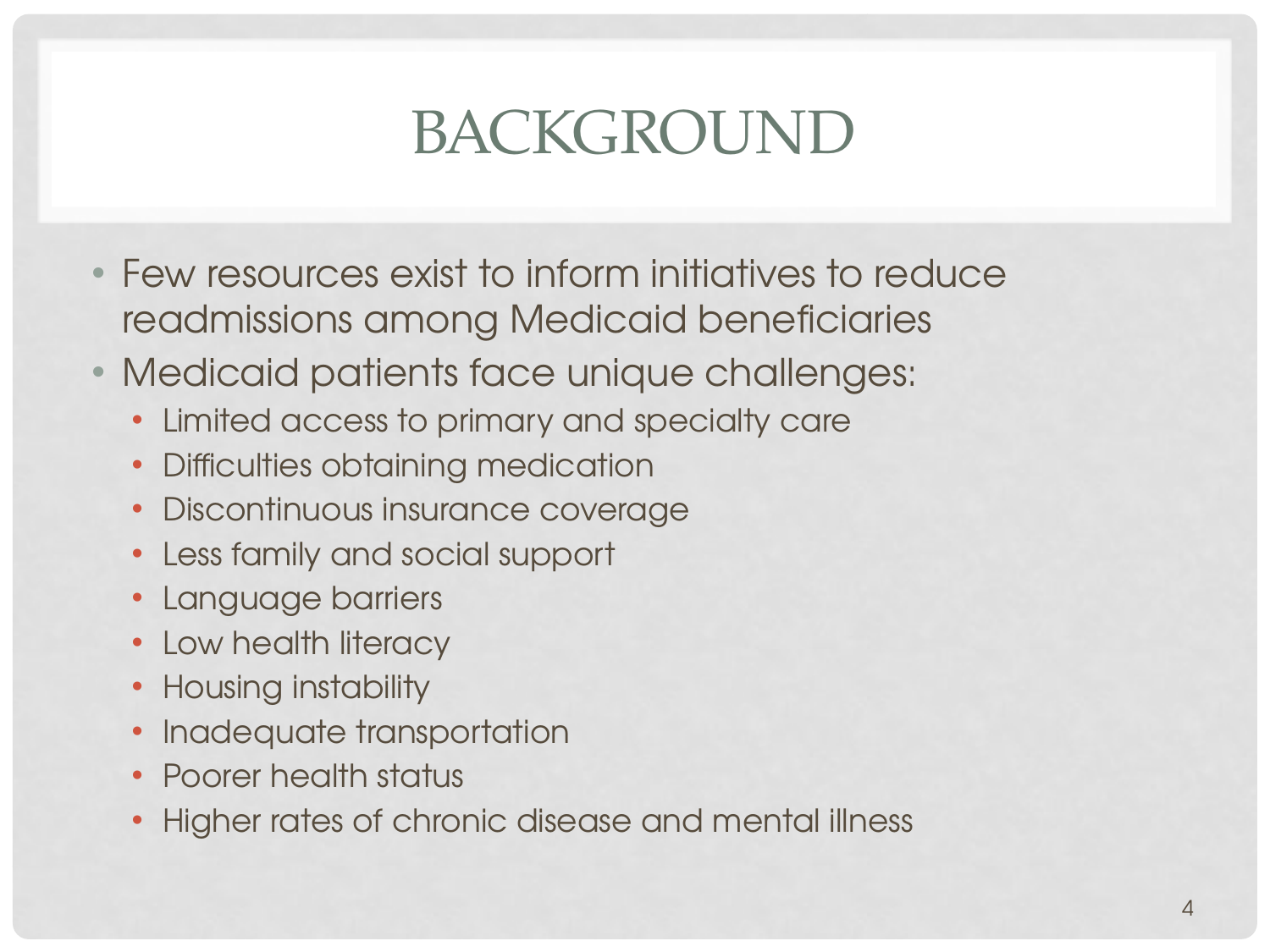

# background
Few resources exist to inform initiatives to reduce readmissions among Medicaid beneficiaries
Medicaid patients face unique challenges:
Limited access to primary and specialty care
Difficulties obtaining medication
Discontinuous insurance coverage
Less family and social support
Language barriers
Low health literacy
Housing instability
Inadequate transportation
Poorer health status
Higher rates of chronic disease and mental illness

4